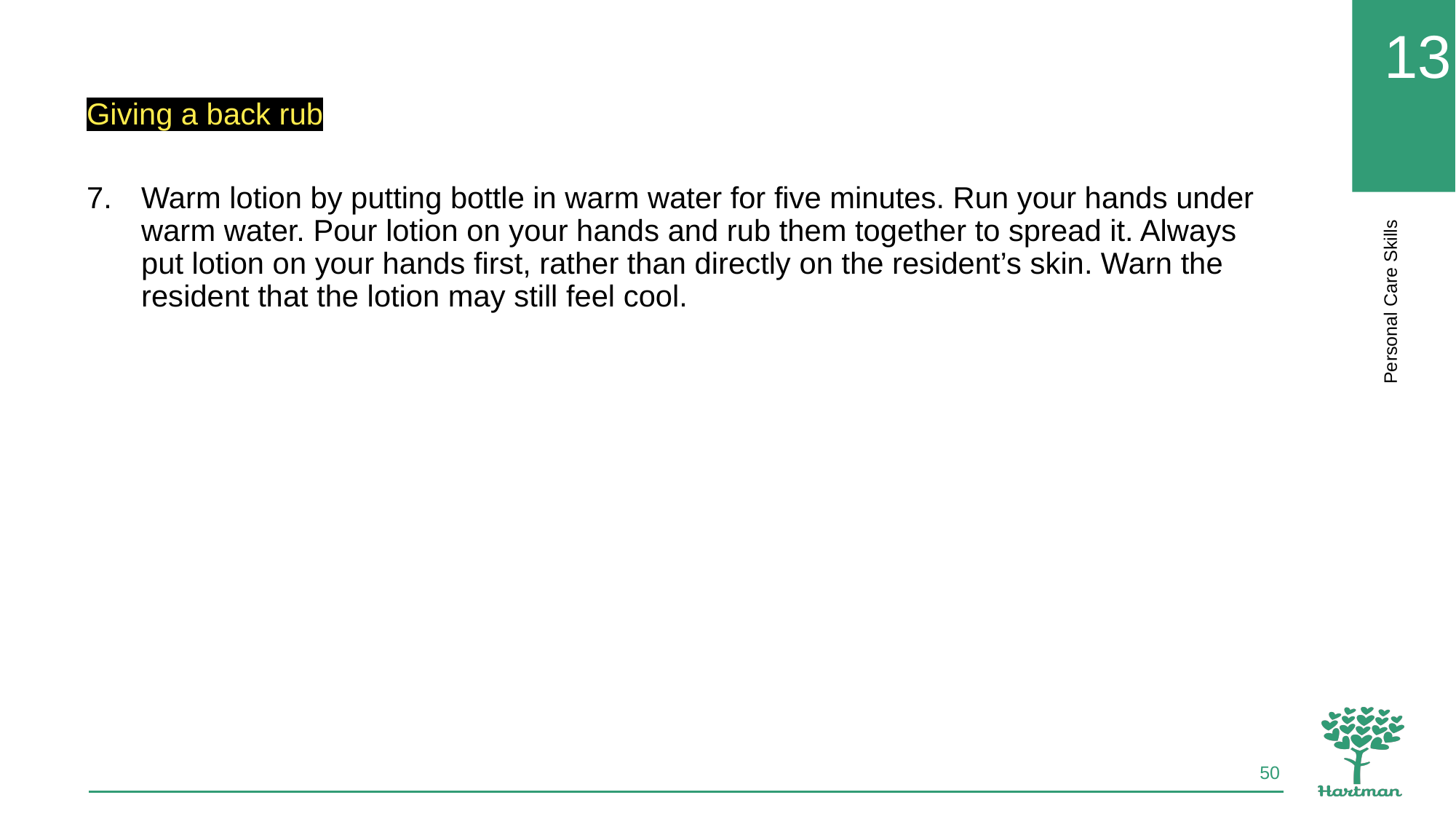

Giving a back rub

Warm lotion by putting bottle in warm water for five minutes. Run your hands under warm water. Pour lotion on your hands and rub them together to spread it. Always put lotion on your hands first, rather than directly on the resident’s skin. Warn the resident that the lotion may still feel cool.

50